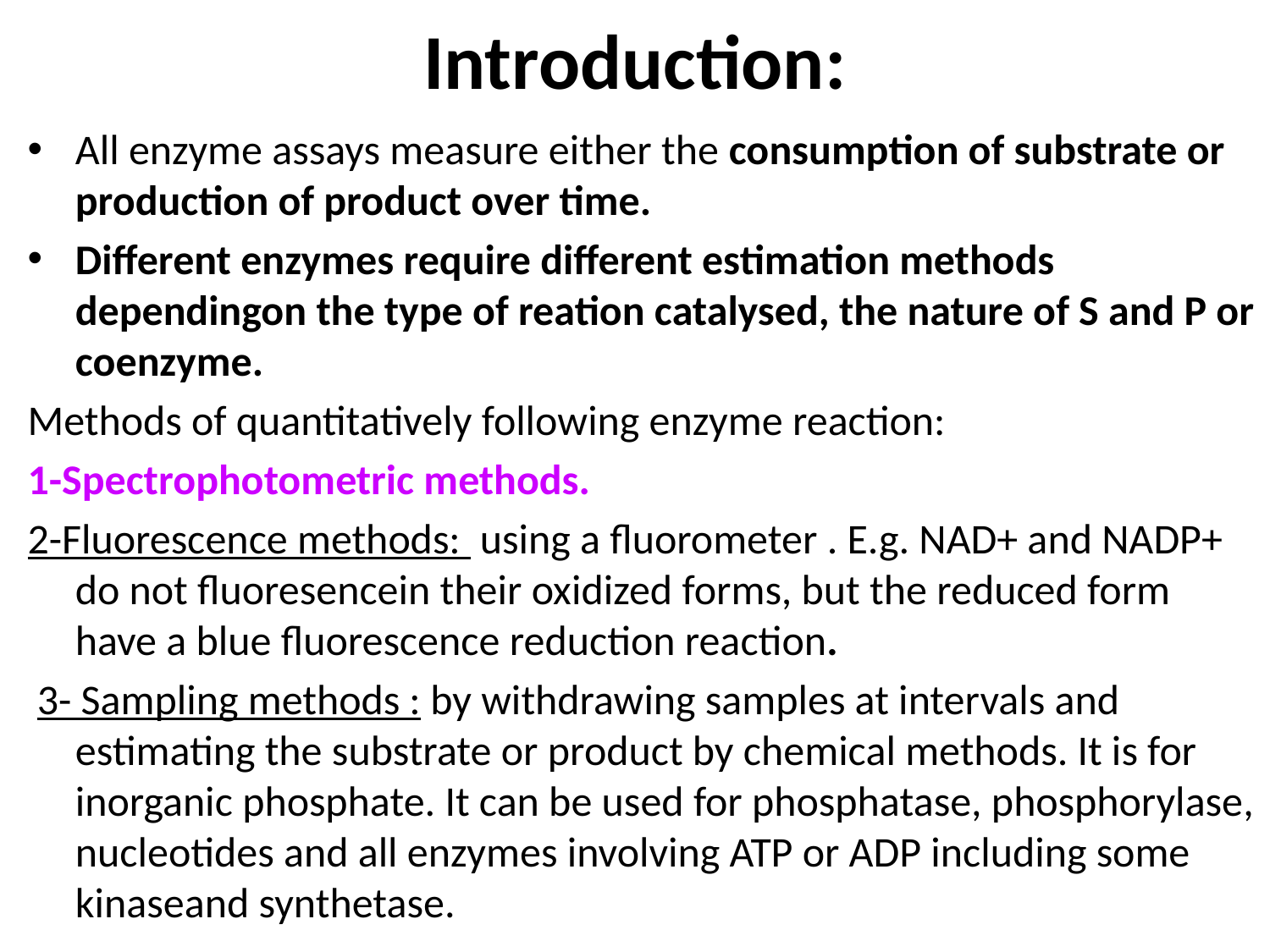

# Introduction:
All enzyme assays measure either the consumption of substrate or production of product over time.
Different enzymes require different estimation methods dependingon the type of reation catalysed, the nature of S and P or coenzyme.
Methods of quantitatively following enzyme reaction:
1-Spectrophotometric methods.
2-Fluorescence methods:  using a fluorometer . E.g. NAD+ and NADP+ do not fluoresencein their oxidized forms, but the reduced form have a blue fluorescence reduction reaction.
 3- Sampling methods : by withdrawing samples at intervals and estimating the substrate or product by chemical methods. It is for inorganic phosphate. It can be used for phosphatase, phosphorylase, nucleotides and all enzymes involving ATP or ADP including some kinaseand synthetase.